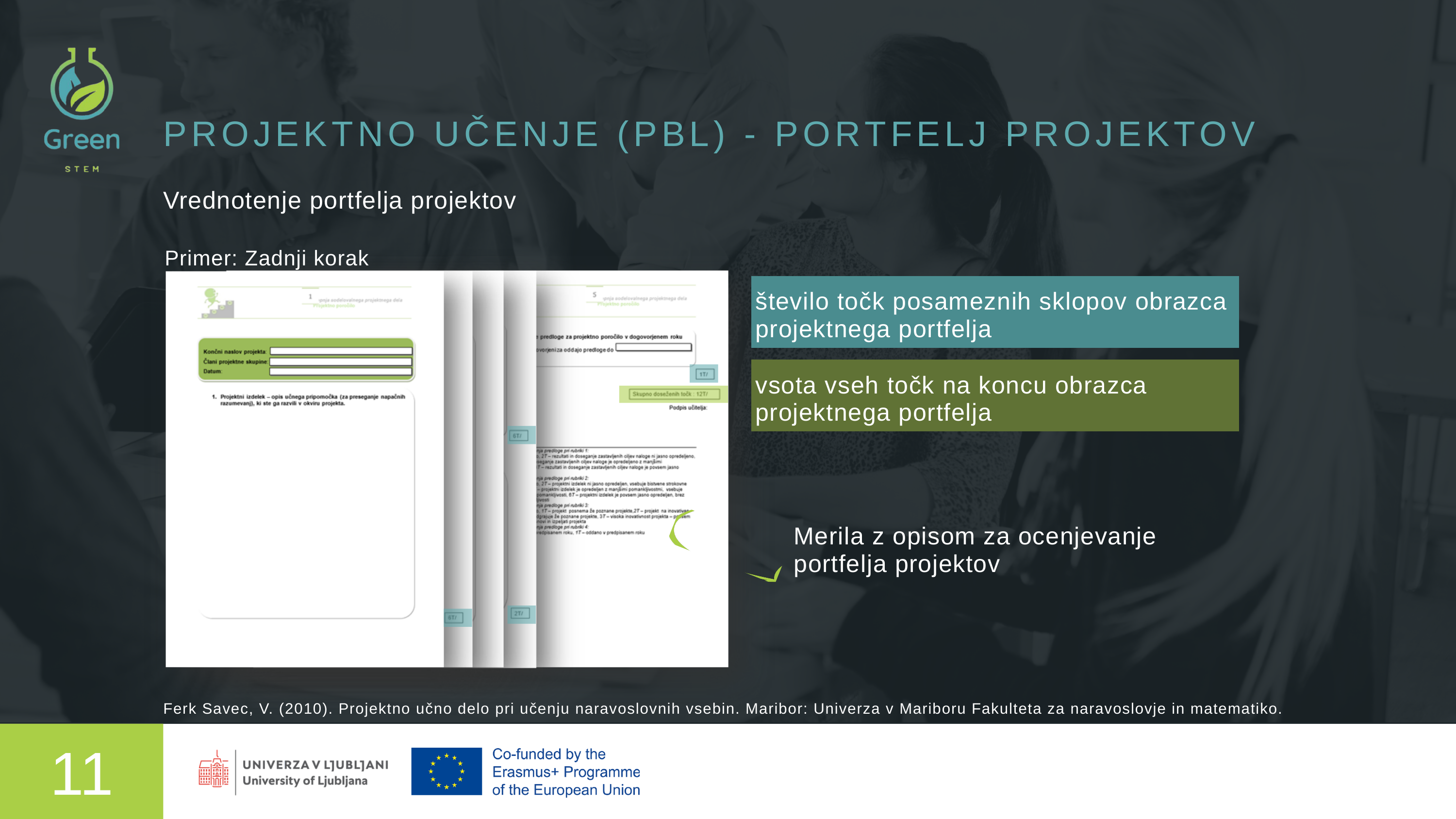

PROJEKTNO UČENJE (PBL) - PORTFELJ PROJEKTOV
Vrednotenje portfelja projektov

Primer: Zadnji korak

število točk posameznih sklopov obrazca projektnega portfelja

vsota vseh točk na koncu obrazca projektnega portfelja

Merila z opisom za ocenjevanje portfelja projektov

Ferk Savec, V. (2010). Projektno učno delo pri učenju naravoslovnih vsebin. Maribor: Univerza v Mariboru Fakulteta za naravoslovje in matematiko.

11

Predstavlja Rachelle Beaudry